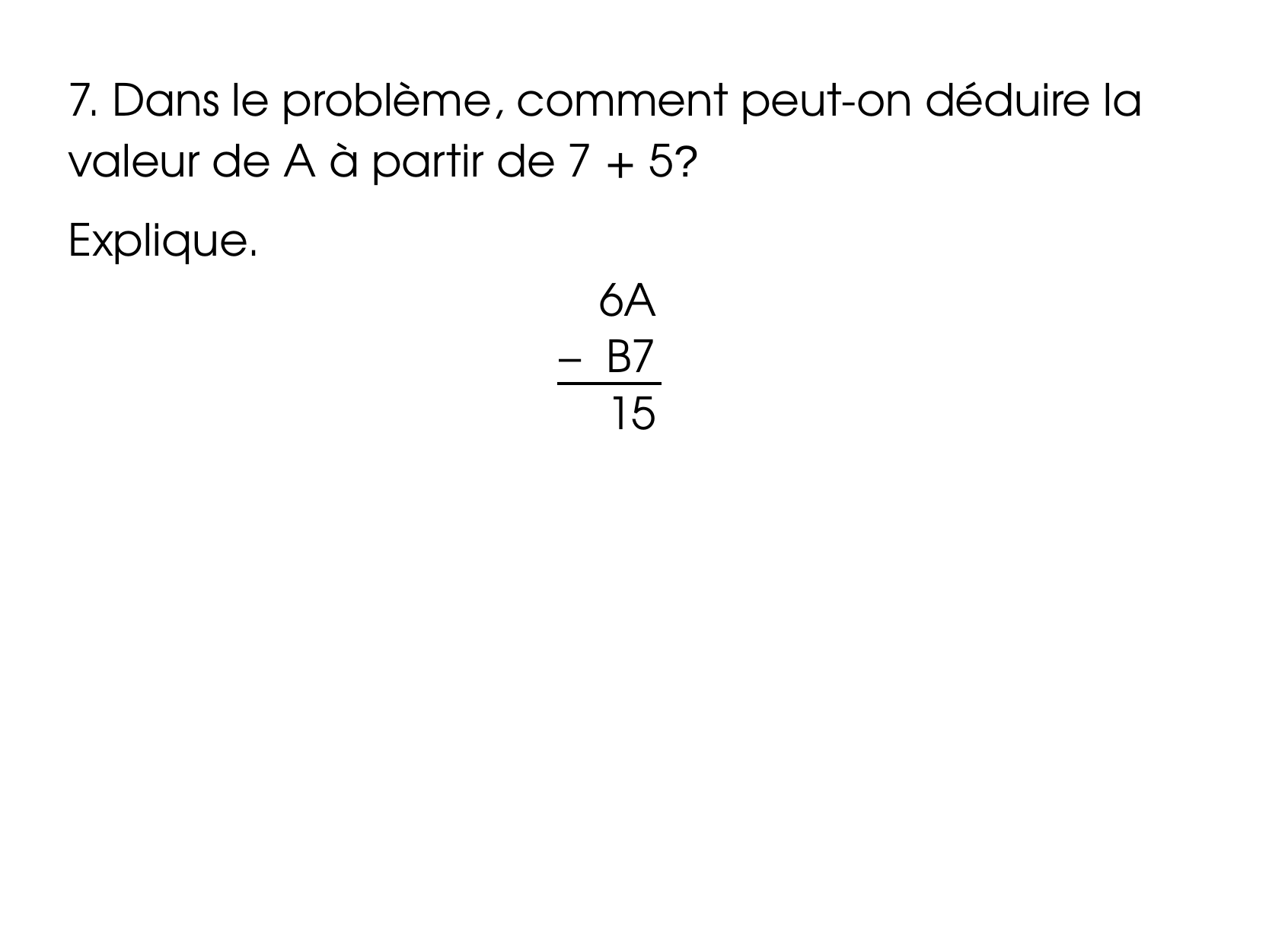

7. Dans le problème, comment peut-on déduire la valeur de A à partir de 7 + 5?
Explique.
6A
–  B7
15